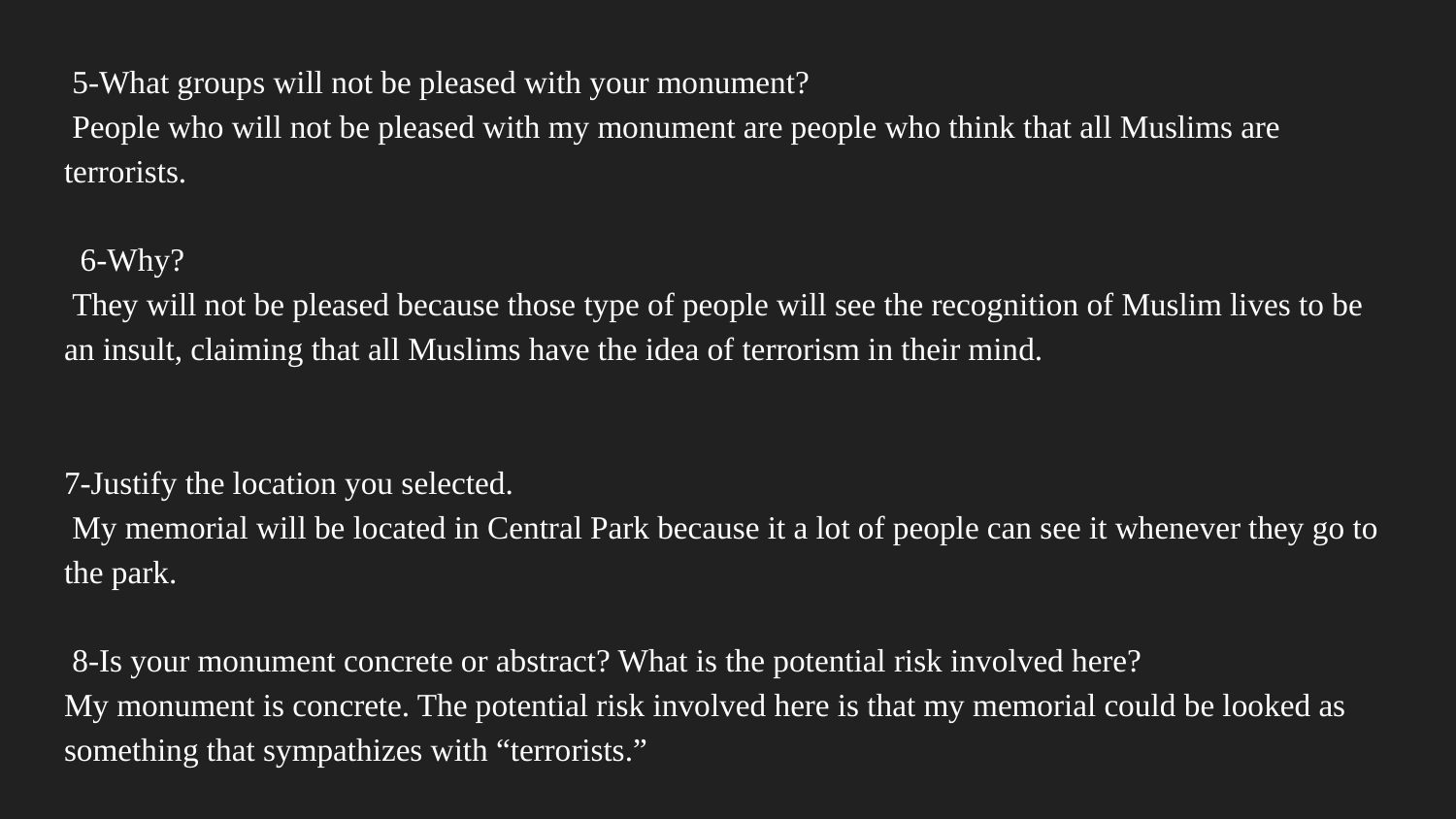

5-What groups will not be pleased with your monument?
 People who will not be pleased with my monument are people who think that all Muslims are terrorists.

  6-Why?
 They will not be pleased because those type of people will see the recognition of Muslim lives to be an insult, claiming that all Muslims have the idea of terrorism in their mind.

7-Justify the location you selected.
 My memorial will be located in Central Park because it a lot of people can see it whenever they go to the park.

 8-Is your monument concrete or abstract? What is the potential risk involved here?
My monument is concrete. The potential risk involved here is that my memorial could be looked as something that sympathizes with “terrorists.”